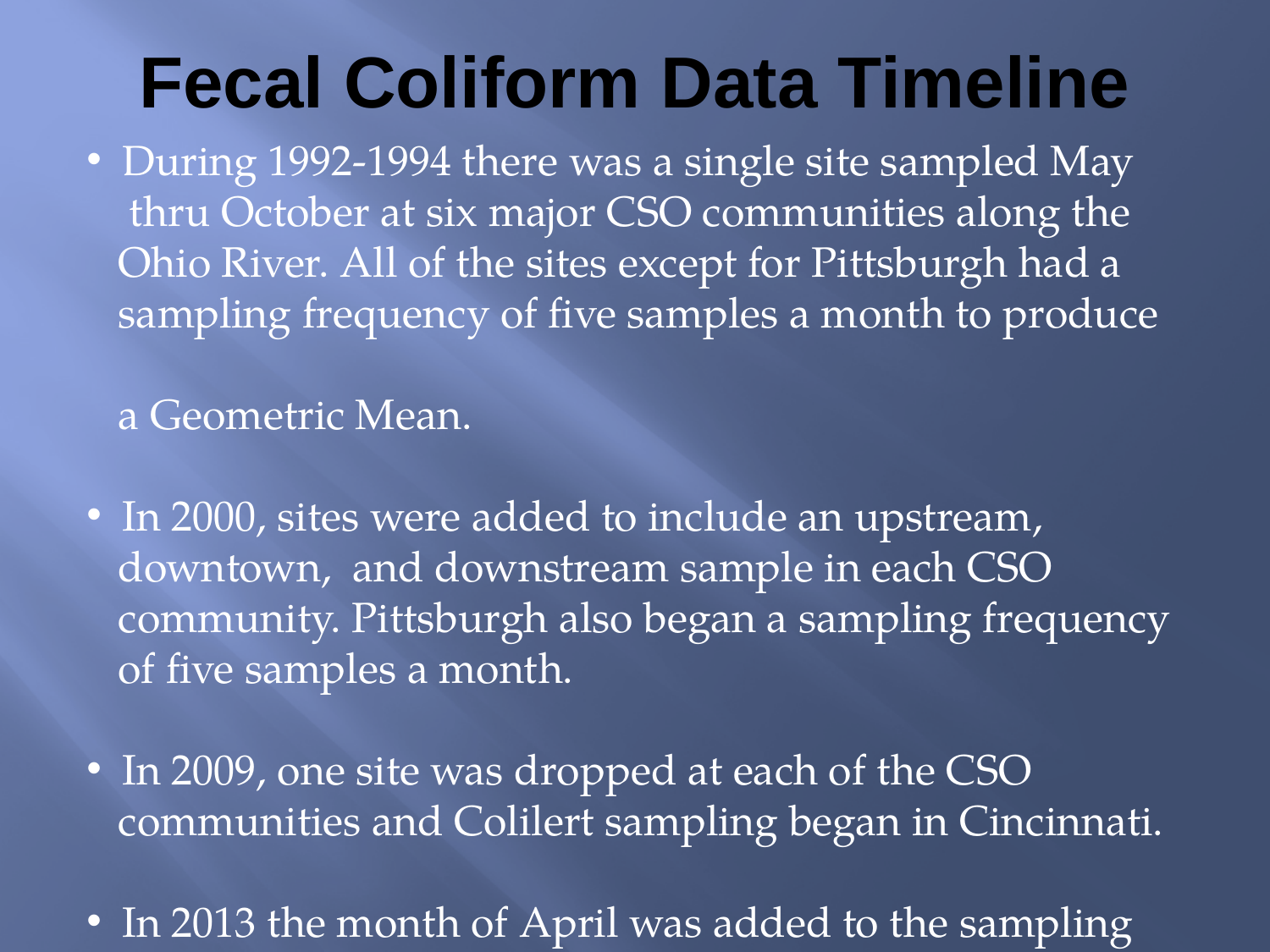

# Fecal Coliform Data Timeline
  During 1992-1994 there was a single site sampled May
    thru October at six major CSO communities along the
   Ohio River. All of the sites except for Pittsburgh had a
   sampling frequency of five samples a month to produce
   a Geometric Mean.

  In 2000, sites were added to include an upstream,
   downtown,  and downstream sample in each CSO
   community. Pittsburgh also began a sampling frequency
   of five samples a month.

  In 2009, one site was dropped at each of the CSO
   communities and Colilert sampling began in Cincinnati.

  In 2013 the month of April was added to the sampling
    plan.